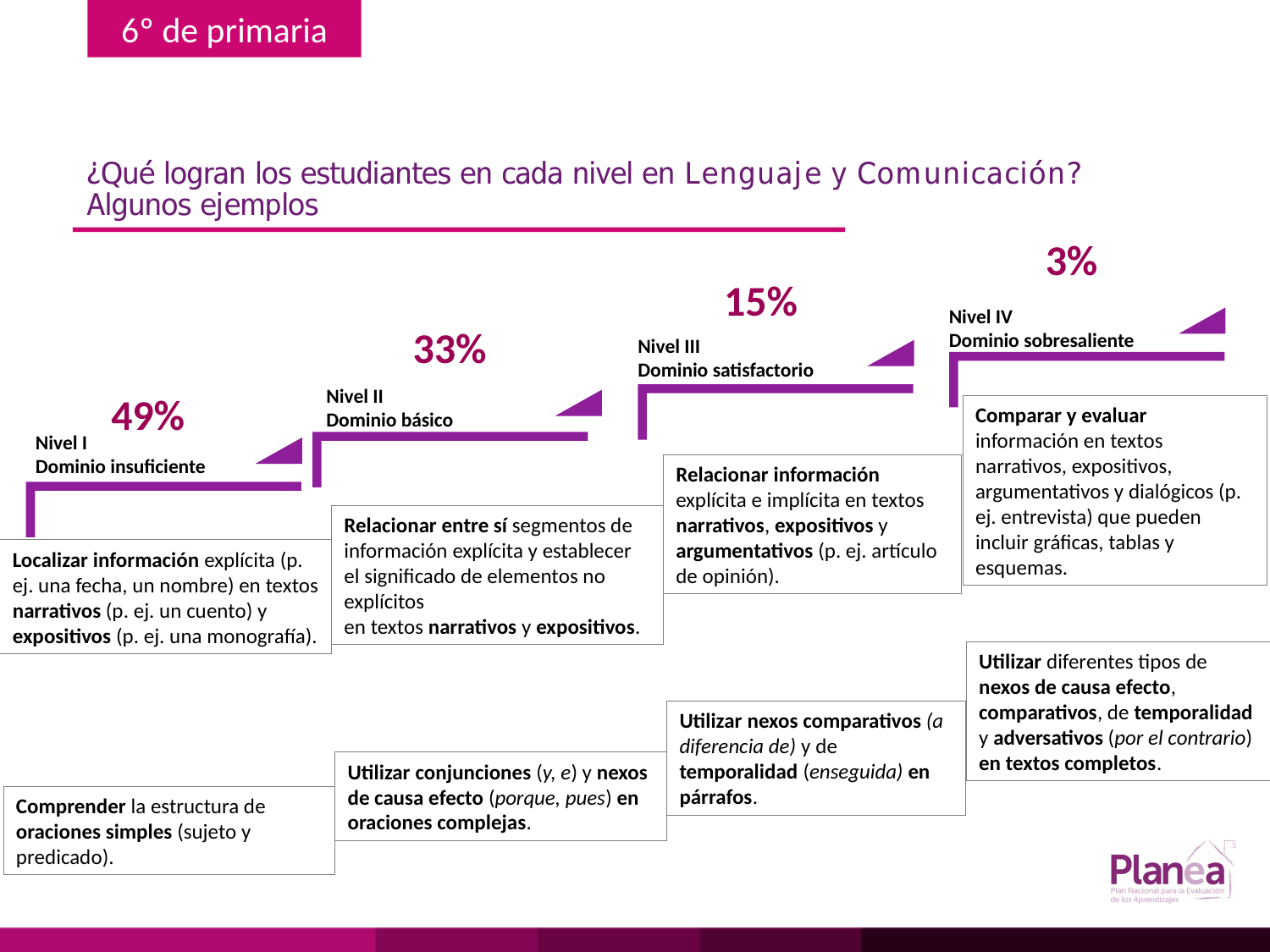

-
¿Qué logran los estudiantes en cada nivel en Lenguaje y Comunicación? Algunos ejemplos
3%
15%
33%
49%
Nivel IV
Dominio sobresaliente

Nivel III
Dominio satisfactorio

Nivel II
Dominio básico

Nivel I
Dominio insuficiente

Comparar y evaluar información en textos narrativos, expositivos,  argumentativos y dialógicos (p. ej. entrevista) que pueden incluir gráficas, tablas y esquemas.
Relacionar información explícita e implícita en textos narrativos, expositivos y argumentativos (p. ej. artículo de opinión).
Relacionar entre sí segmentos de información explícita y establecer el significado de elementos no explícitos
en textos narrativos y expositivos.
Localizar información explícita (p. ej. una fecha, un nombre) en textos narrativos (p. ej. un cuento) y expositivos (p. ej. una monografía).
Utilizar diferentes tipos de nexos de causa efecto, comparativos, de temporalidad y adversativos (por el contrario) en textos completos.
Utilizar nexos comparativos (a diferencia de) y de temporalidad (enseguida) en  párrafos.
Utilizar conjunciones (y, e) y nexos  de causa efecto (porque, pues) en oraciones complejas.
Comprender la estructura de oraciones simples (sujeto y predicado).